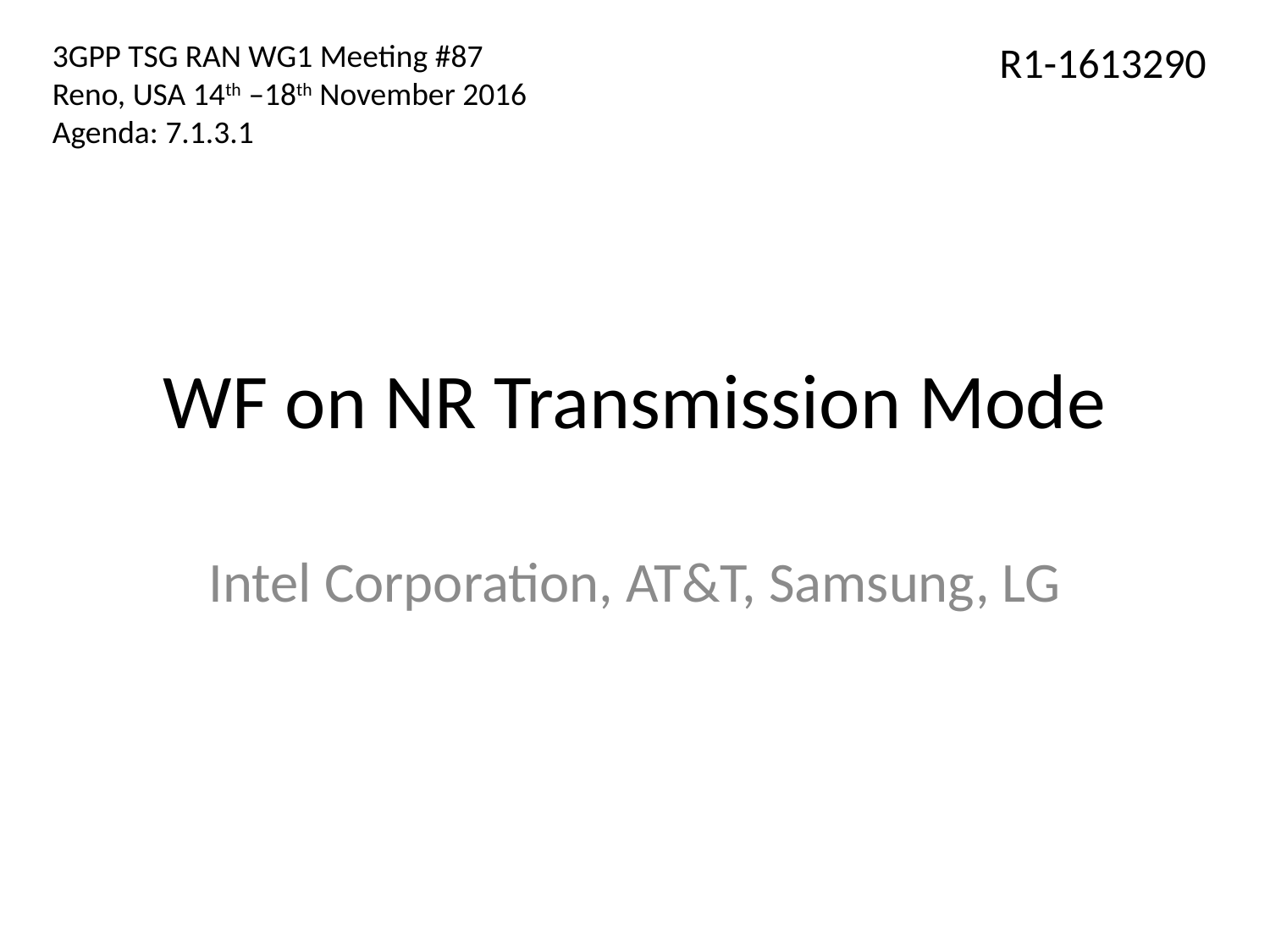

3GPP TSG RAN WG1 Meeting #87
Reno, USA 14th –18th November 2016
Agenda: 7.1.3.1
R1-1613290
# WF on NR Transmission Mode
Intel Corporation, AT&T, Samsung, LG